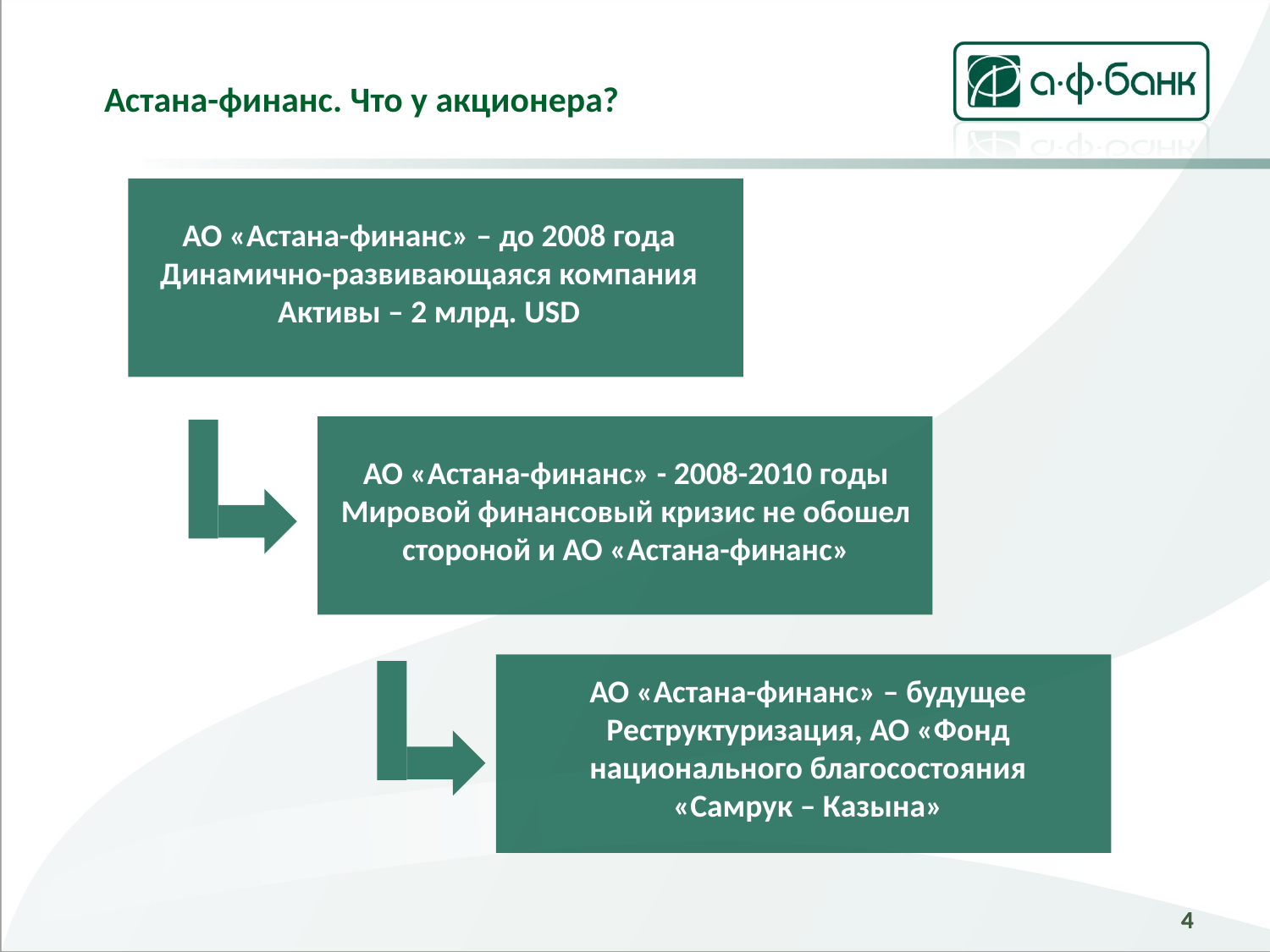

Астана-финанс. Что у акционера?

АО «Астана-финанс» – до 2008 года
Динамично-развивающаяся компания
Активы – 2 млрд. USD

АО «Астана-финанс» - 2008-2010 годы
Мировой финансовый кризис не обошел
стороной и АО «Астана-финанс»

АО «Астана-финанс» – будущее
Реструктуризация, АО «Фонд национального благосостояния «Самрук – Казына»

4
4